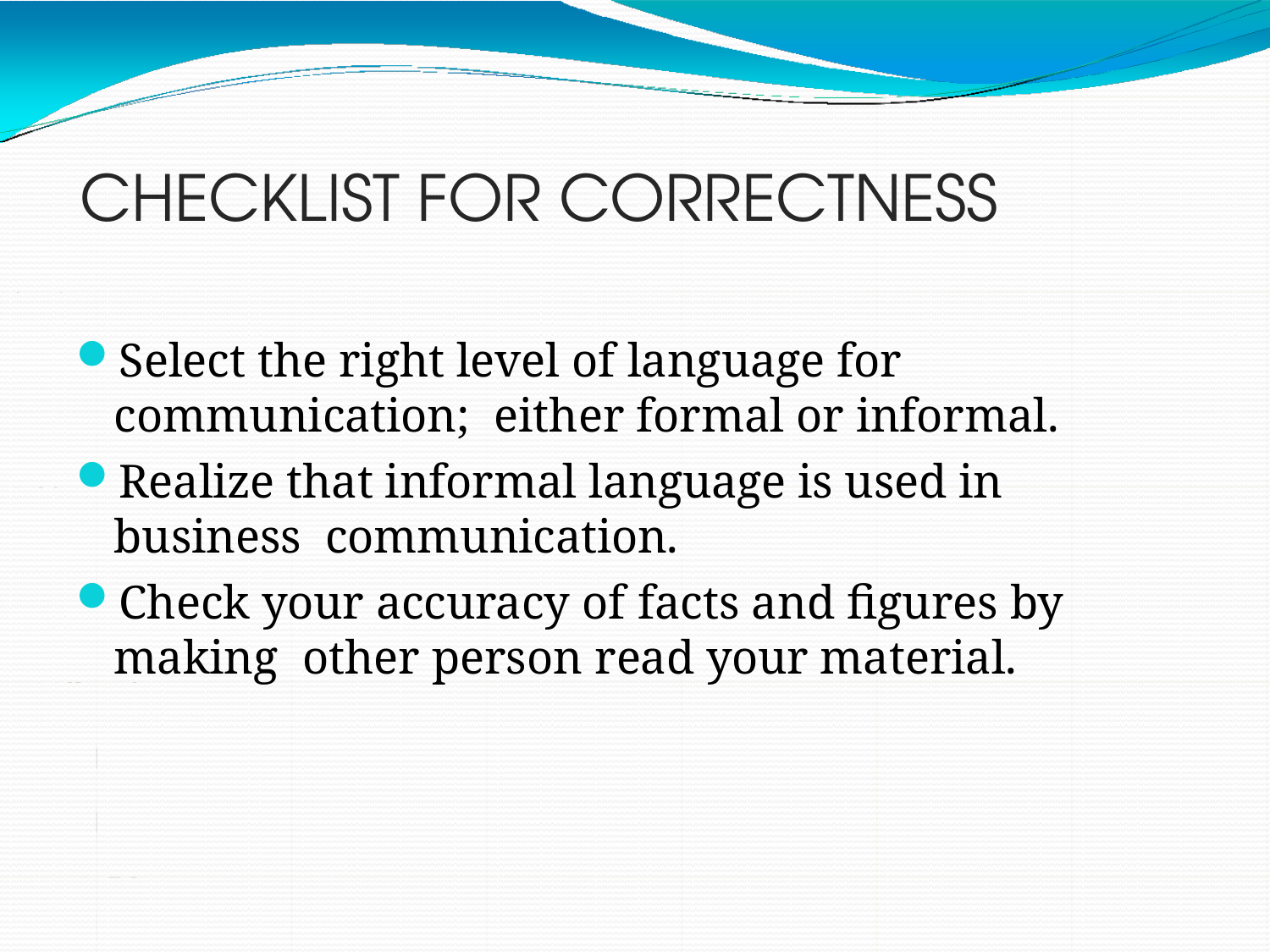

# CHECKLIST FOR CORRECTNESS
Select the right level of language for communication;  either formal or informal.
Realize that informal language is used in business  communication.
Check your accuracy of facts and figures by making  other person read your material.